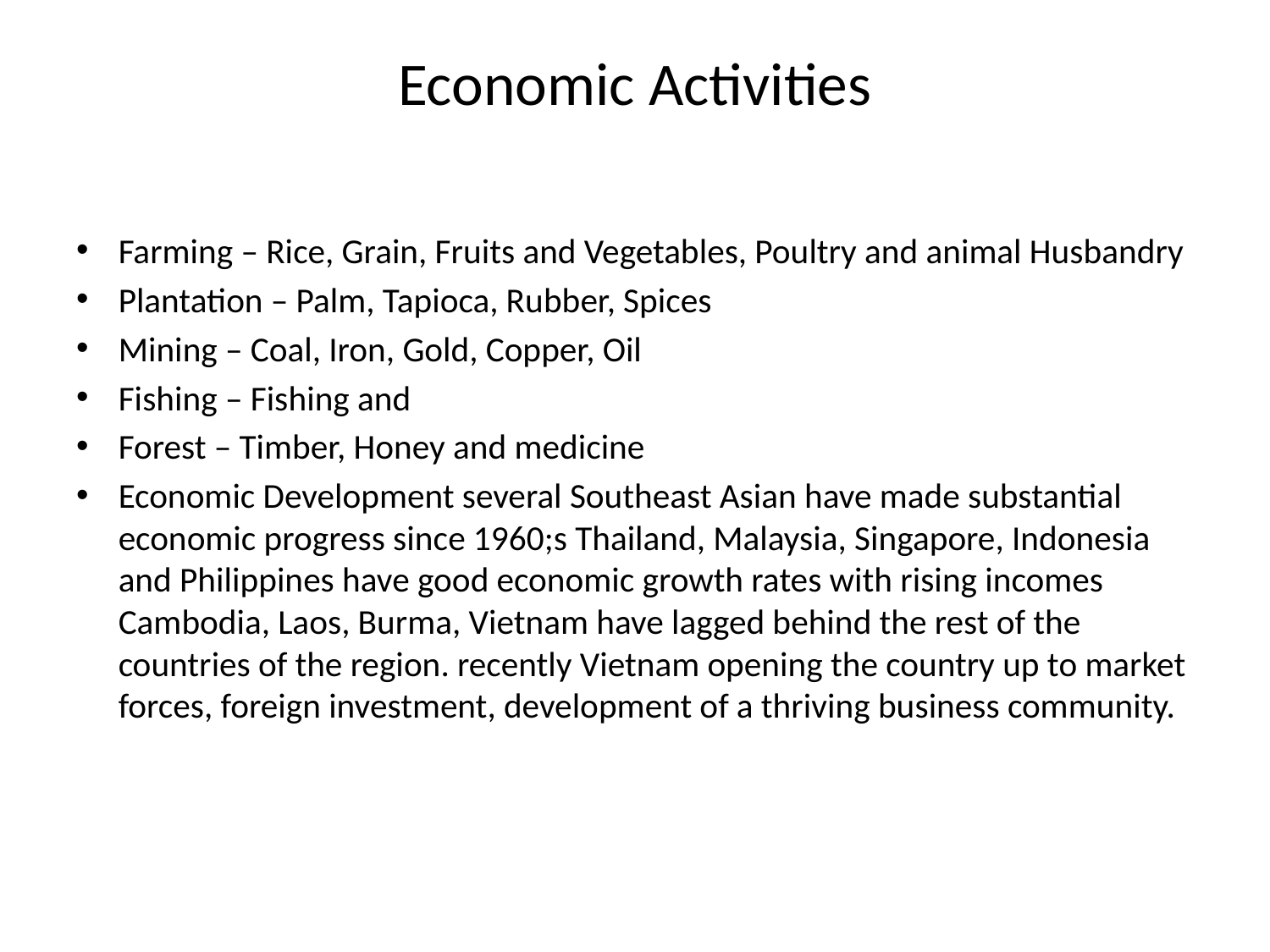

# Economic Activities
Farming – Rice, Grain, Fruits and Vegetables, Poultry and animal Husbandry
Plantation – Palm, Tapioca, Rubber, Spices
Mining – Coal, Iron, Gold, Copper, Oil
Fishing – Fishing and
Forest – Timber, Honey and medicine
Economic Development several Southeast Asian have made substantial economic progress since 1960;s Thailand, Malaysia, Singapore, Indonesia and Philippines have good economic growth rates with rising incomes Cambodia, Laos, Burma, Vietnam have lagged behind the rest of the countries of the region. recently Vietnam opening the country up to market forces, foreign investment, development of a thriving business community.